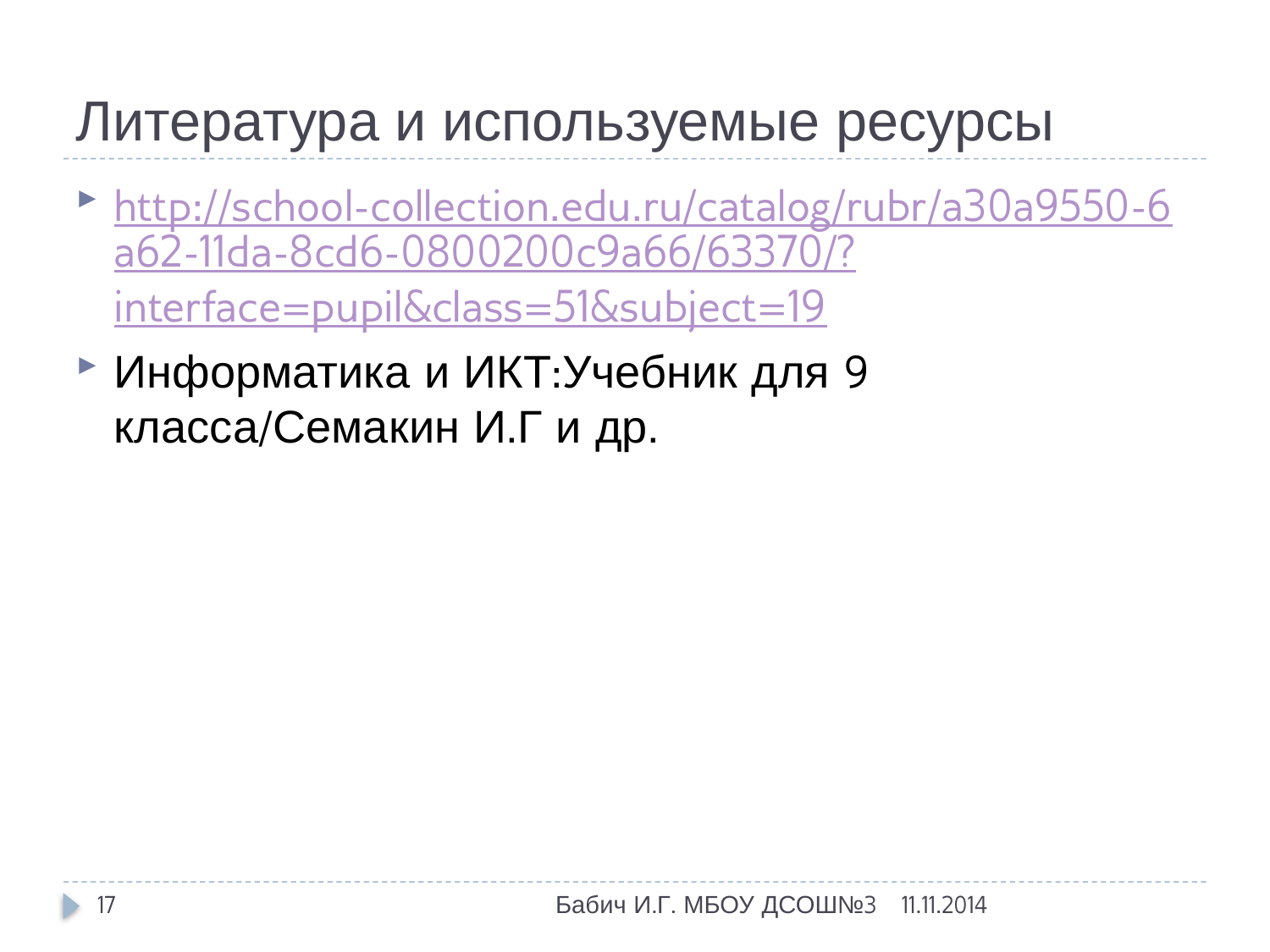

# Литература и используемые ресурсы
http://school-collection.edu.ru/catalog/rubr/a30a9550-6a62-11da-8cd6-0800200c9a66/63370/?interface=pupil&class=51&subject=19
Информатика и ИКТ:Учебник для 9 класса/Семакин И.Г и др.
17
Бабич И.Г. МБОУ ДСОШ№3
11.11.2014